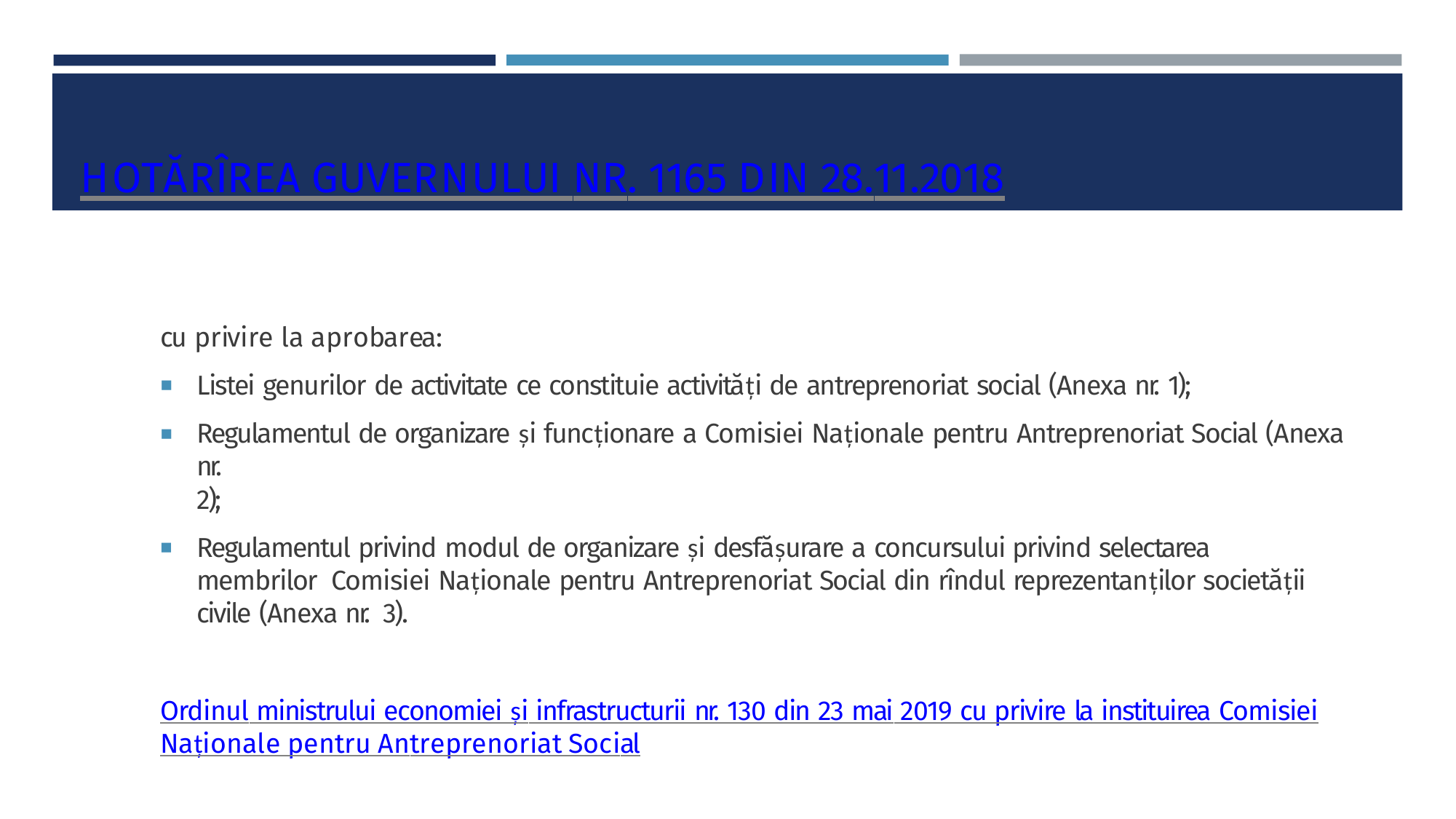

# HOTĂRÎREA GUVERNULUI NR. 1165 DIN 28.11.2018
cu privire la aprobarea:
Listei genurilor de activitate ce constituie activități de antreprenoriat social (Anexa nr. 1);
Regulamentul de organizare și funcționare a Comisiei Naționale pentru Antreprenoriat Social (Anexa nr.
2);
Regulamentul privind modul de organizare și desfășurare a concursului privind selectarea membrilor  Comisiei Naționale pentru Antreprenoriat Social din rîndul reprezentanților societății civile (Anexa nr.  3).

Ordinul ministrului economiei și infrastructurii nr. 130 din 23 mai 2019 cu privire la instituirea Comisiei
Naționale pentru Antreprenoriat Social